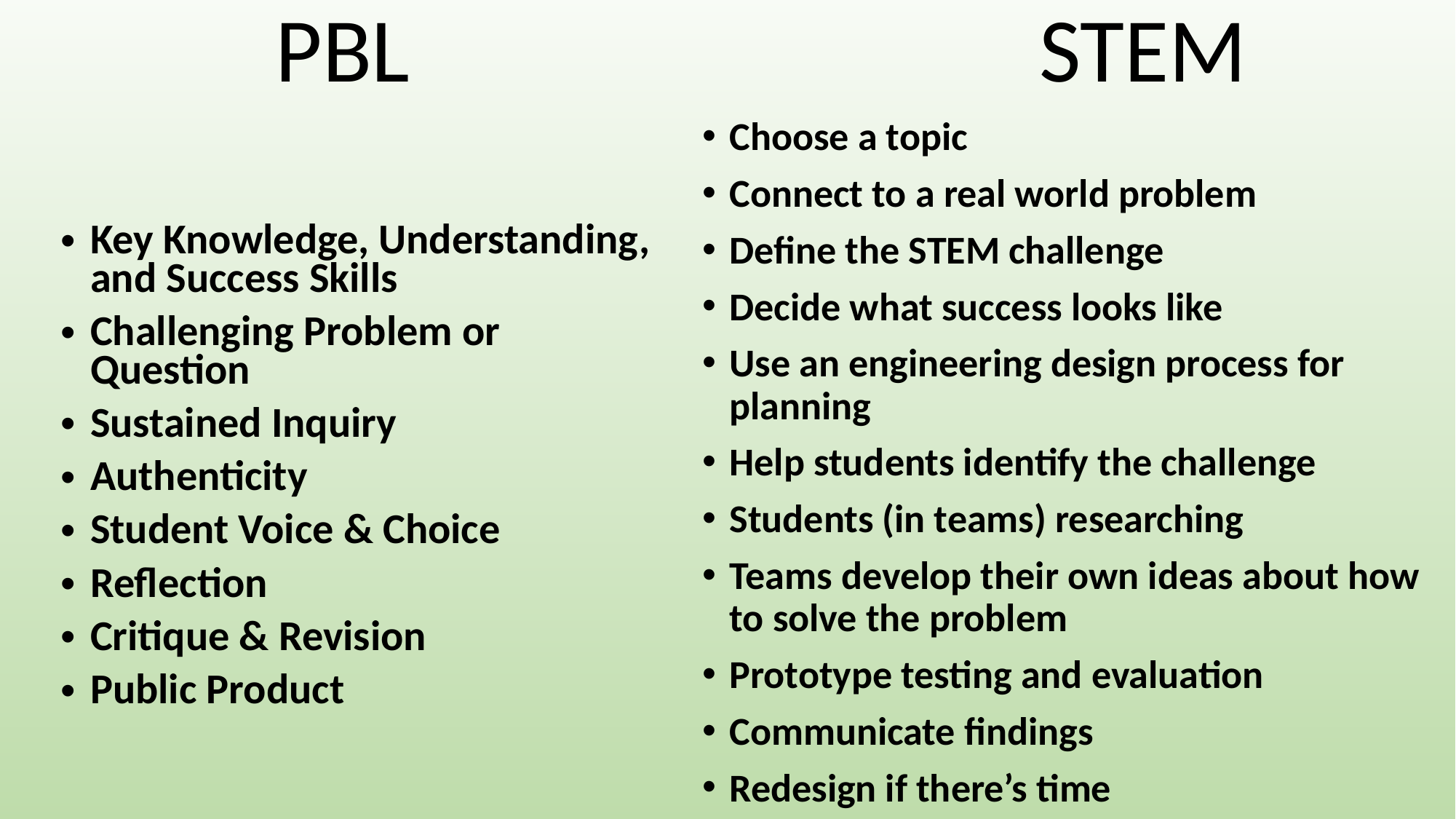

# PBL					        STEM
Choose a topic
Connect to a real world problem
Define the STEM challenge
Decide what success looks like
Use an engineering design process for planning
Help students identify the challenge
Students (in teams) researching
Teams develop their own ideas about how to solve the problem
Prototype testing and evaluation
Communicate findings
Redesign if there’s time

Key Knowledge, Understanding, and Success Skills
Challenging Problem or Question
Sustained Inquiry
Authenticity
Student Voice & Choice
Reflection
Critique & Revision
Public Product